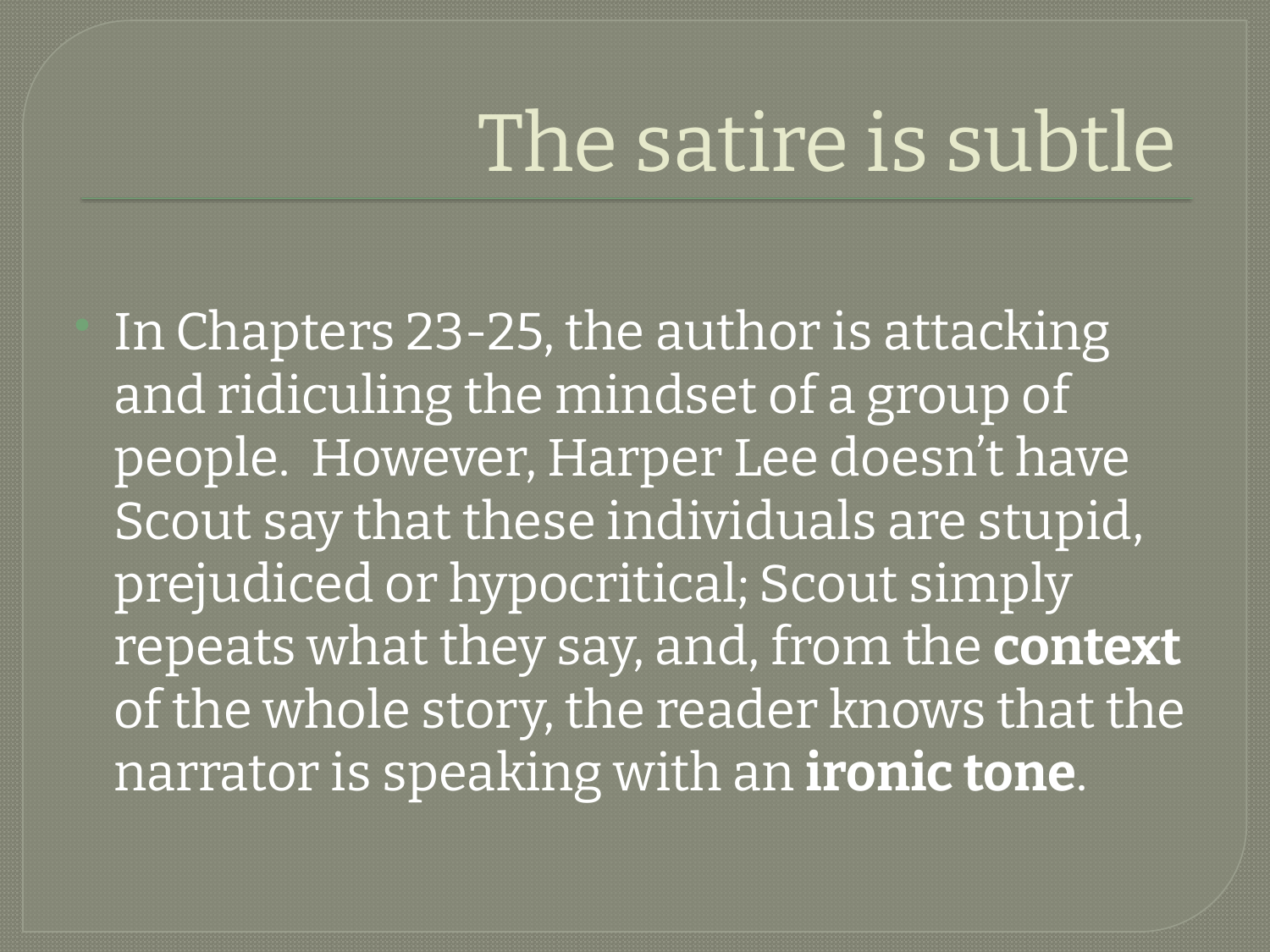

# The satire is subtle

In Chapters 23-25, the author is attacking and ridiculing the mindset of a group of people.  However, Harper Lee doesn’t have Scout say that these individuals are stupid, prejudiced or hypocritical; Scout simply repeats what they say, and, from the context of the whole story, the reader knows that the narrator is speaking with an ironic tone.